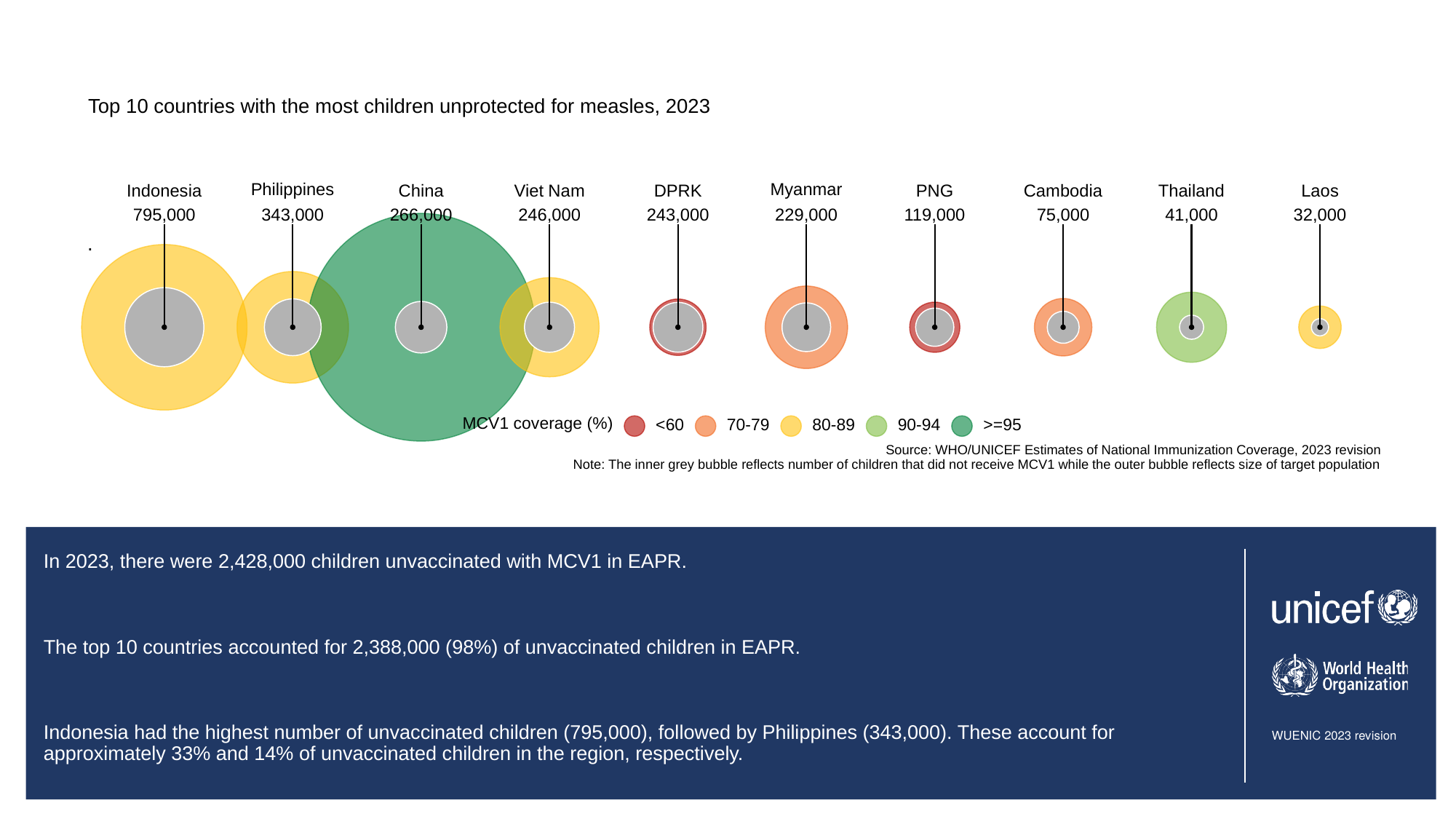

Top 10 countries with the most children unprotected for measles, 2023

Myanmar
Philippines
China
PNG
Cambodia
Indonesia
Viet Nam
Thailand
Laos
DPRK

795,000
343,000
266,000
246,000
243,000
229,000
119,000
75,000
41,000
32,000

.

MCV1 coverage (%)
<60
70-79
80-89
90-94
>=95
Source: WHO/UNICEF Estimates of National Immunization Coverage, 2023 revision
Note: The inner grey bubble reflects number of children that did not receive MCV1 while the outer bubble reflects size of target population
# In 2023, there were 2,428,000 children unvaccinated with MCV1 in EAPR.

The top 10 countries accounted for 2,388,000 (98%) of unvaccinated children in EAPR.

Indonesia had the highest number of unvaccinated children (795,000), followed by Philippines (343,000). These account for approximately 33% and 14% of unvaccinated children in the region, respectively.

Absolute numbers of un- and undervaccinated children is driven by a combination of birth cohort size and programme performance, as such, large birth cohort countries may have a large number of zero-dose children despite higher coverage than other countries.